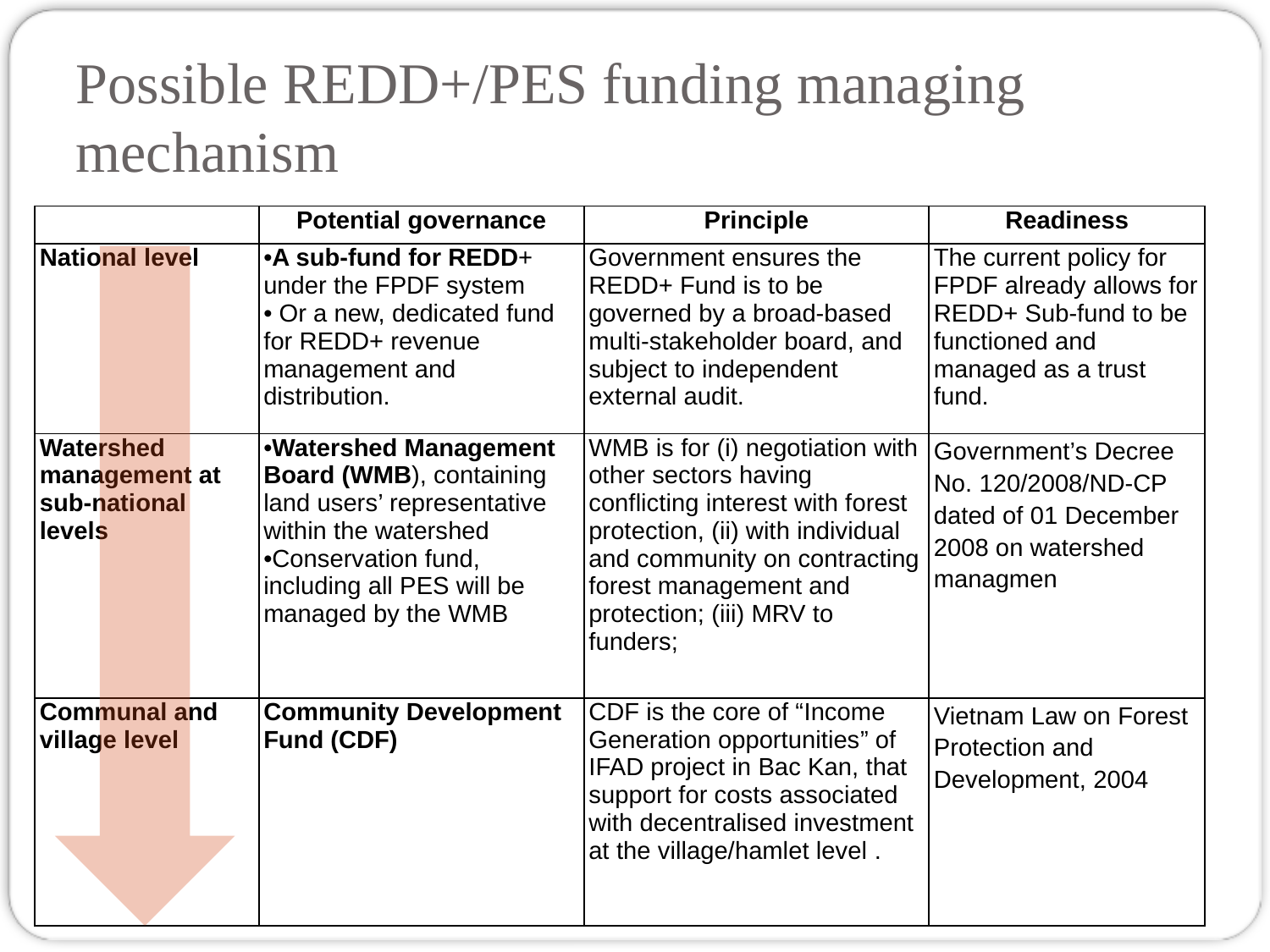

# Possible REDD+/PES funding managing mechanism
|  | Potential governance | Principle | Readiness |
| --- | --- | --- | --- |
| National level | A sub-fund for REDD+ under the FPDF system Or a new, dedicated fund for REDD+ revenue management and distribution. | Government ensures the REDD+ Fund is to be governed by a broad-based multi-stakeholder board, and subject to independent external audit. | The current policy for FPDF already allows for REDD+ Sub-fund to be functioned and managed as a trust fund. |
| Watershed management at sub-national levels | Watershed Management Board (WMB), containing land users’ representative within the watershed Conservation fund, including all PES will be managed by the WMB | WMB is for (i) negotiation with other sectors having conflicting interest with forest protection, (ii) with individual and community on contracting forest management and protection; (iii) MRV to funders; | Government’s Decree No. 120/2008/ND-CP dated of 01 December 2008 on watershed managmen |
| Communal and village level | Community Development Fund (CDF) | CDF is the core of “Income Generation opportunities” of IFAD project in Bac Kan, that support for costs associated with decentralised investment at the village/hamlet level . | Vietnam Law on Forest Protection and Development, 2004 |